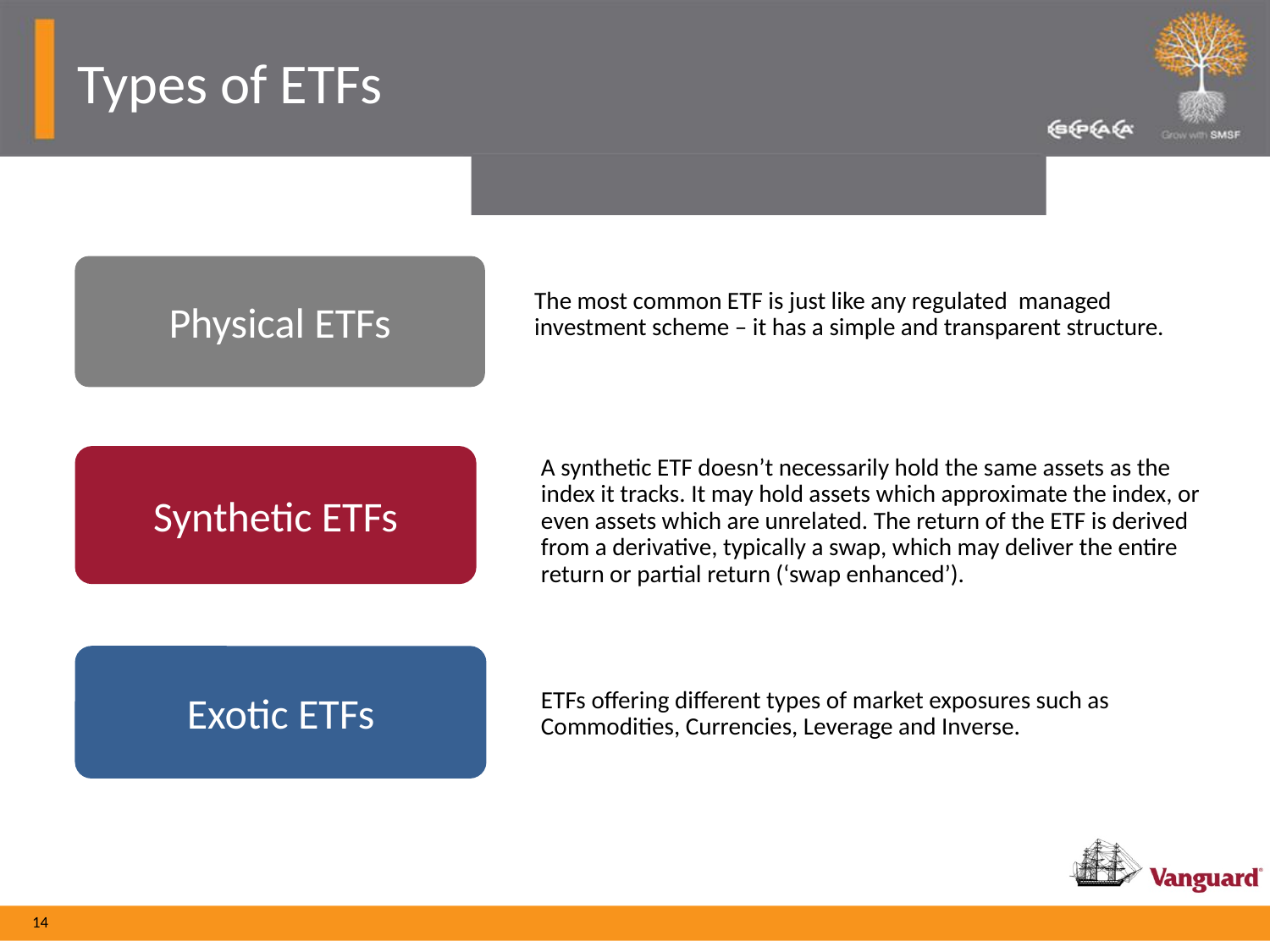

# Types of ETFs
The most common ETF is just like any regulated  managed investment scheme – it has a simple and transparent structure.
Physical ETFs
A synthetic ETF doesn’t necessarily hold the same assets as the index it tracks. It may hold assets which approximate the index, or even assets which are unrelated. The return of the ETF is derived from a derivative, typically a swap, which may deliver the entire return or partial return (‘swap enhanced’).
Synthetic ETFs
ETFs offering different types of market exposures such as Commodities, Currencies, Leverage and Inverse.

Exotic ETFs
14